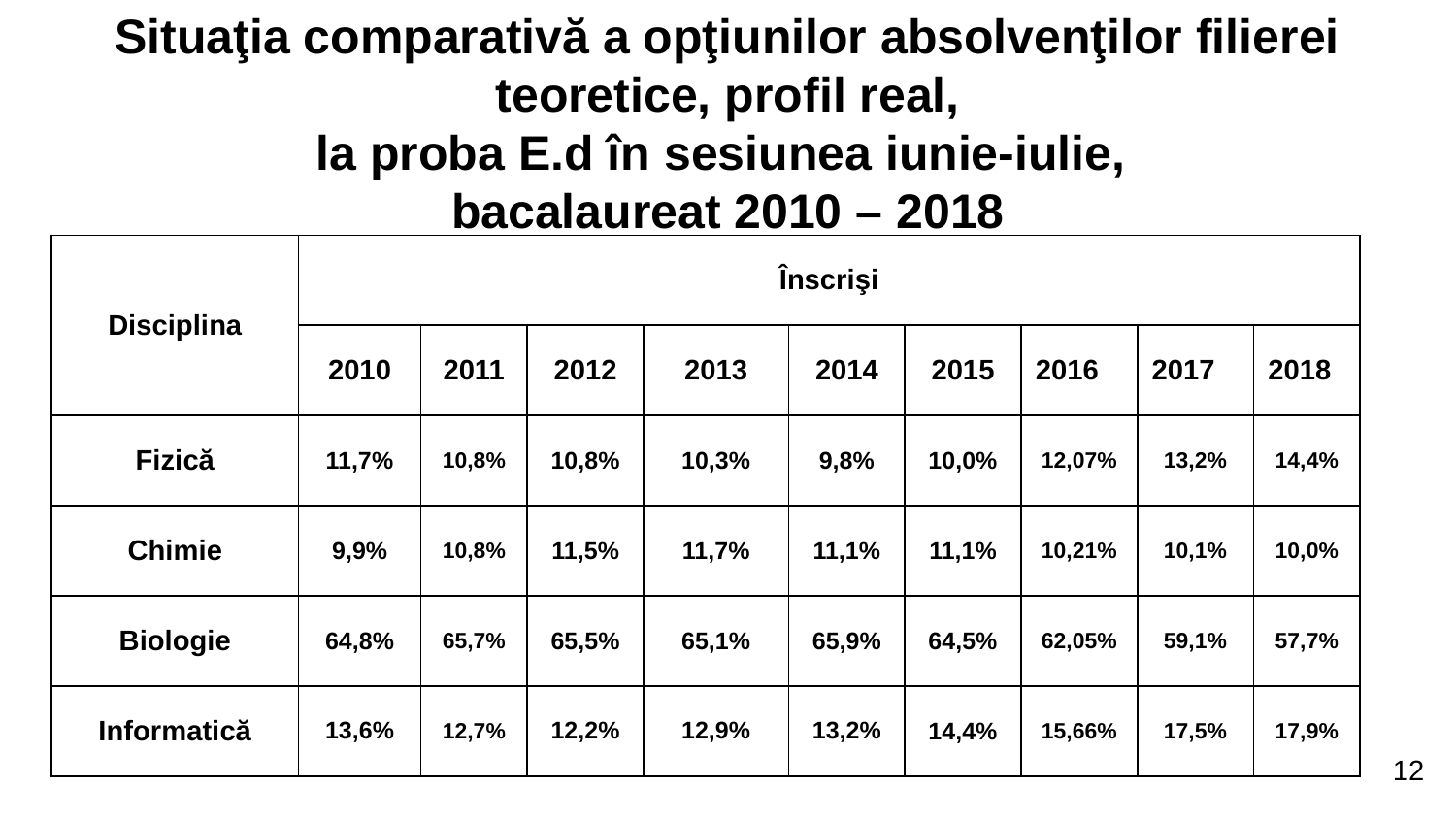

# Situaţia comparativă a opţiunilor absolvenţilor filierei teoretice, profil real, la proba E.d în sesiunea iunie-iulie, bacalaureat 2010 – 2018
| Disciplina | Înscrişi |  |  |  |  |  |  |  |  |
| --- | --- | --- | --- | --- | --- | --- | --- | --- | --- |
|  | 2010 | 2011 | 2012 | 2013 | 2014 | 2015 | 2016 | 2017 | 2018 |
| Fizică | 11,7% | 10,8% | 10,8% | 10,3% | 9,8% | 10,0% | 12,07% | 13,2% | 14,4% |
| Chimie | 9,9% | 10,8% | 11,5% | 11,7% | 11,1% | 11,1% | 10,21% | 10,1% | 10,0% |
| Biologie | 64,8% | 65,7% | 65,5% | 65,1% | 65,9% | 64,5% | 62,05% | 59,1% | 57,7% |
| Informatică | 13,6% | 12,7% | 12,2% | 12,9% | 13,2% | 14,4% | 15,66% | 17,5% | 17,9% |
12